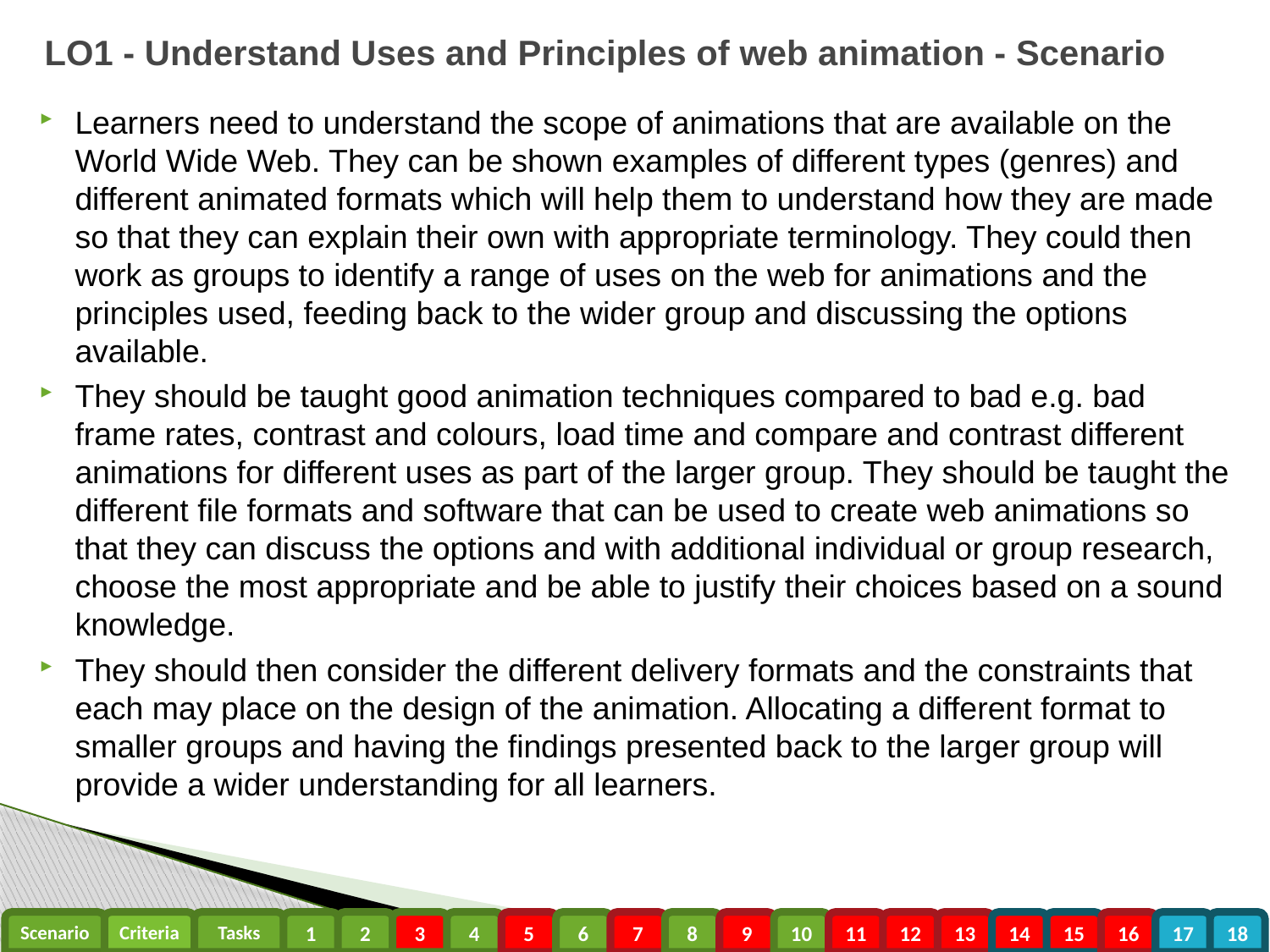

# LO1 - Understand Uses and Principles of web animation - Scenario
Learners need to understand the scope of animations that are available on the World Wide Web. They can be shown examples of different types (genres) and different animated formats which will help them to understand how they are made so that they can explain their own with appropriate terminology. They could then work as groups to identify a range of uses on the web for animations and the principles used, feeding back to the wider group and discussing the options available.
They should be taught good animation techniques compared to bad e.g. bad frame rates, contrast and colours, load time and compare and contrast different animations for different uses as part of the larger group. They should be taught the different file formats and software that can be used to create web animations so that they can discuss the options and with additional individual or group research, choose the most appropriate and be able to justify their choices based on a sound knowledge.
They should then consider the different delivery formats and the constraints that each may place on the design of the animation. Allocating a different format to smaller groups and having the findings presented back to the larger group will provide a wider understanding for all learners.